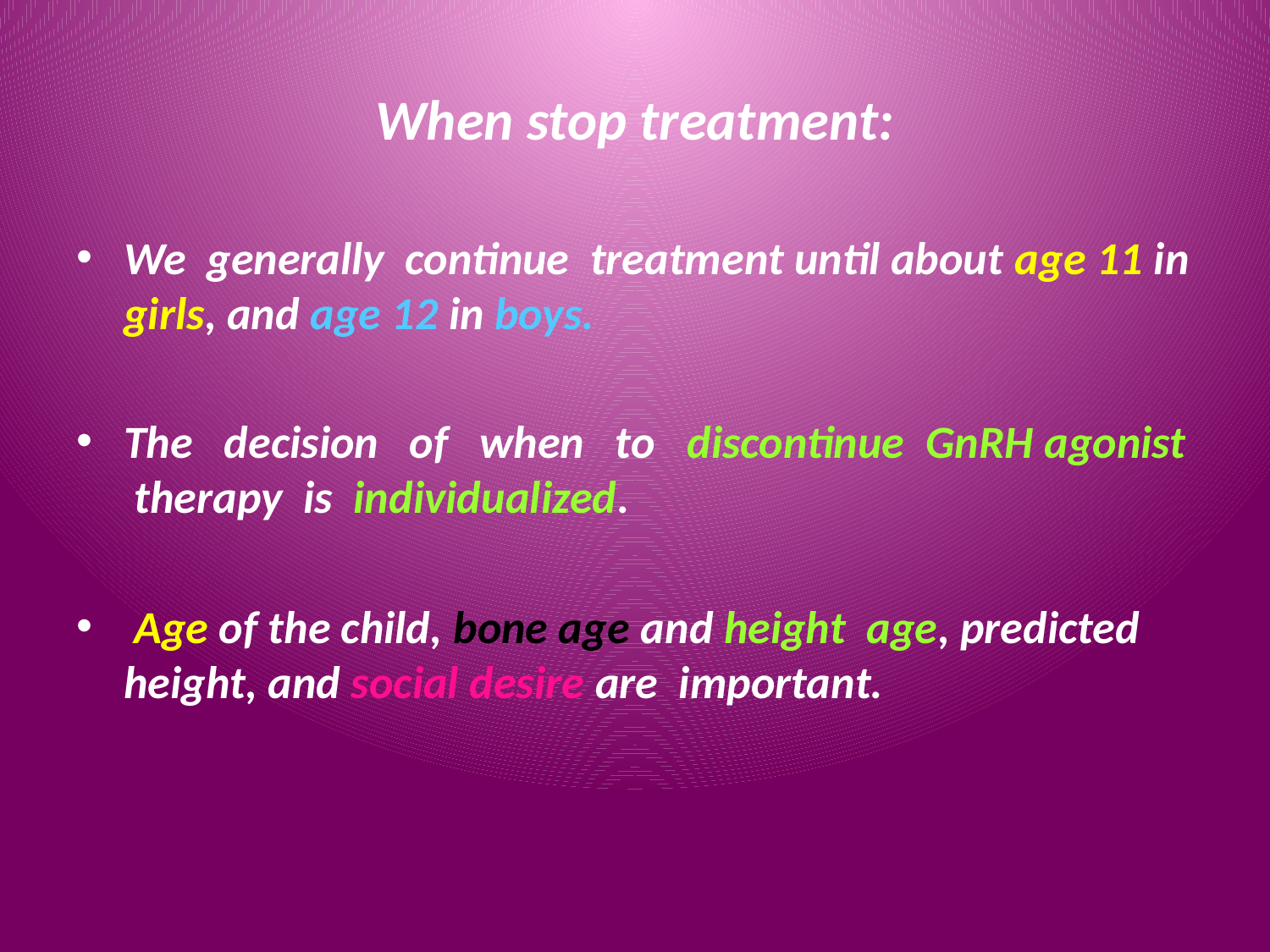

# When stop treatment:
We  generally  continue  treatment until about age 11 in girls, and age 12 in boys.

The   decision   of   when   to   discontinue  GnRH agonist  therapy  is  individualized.

 Age of the child, bone age and height  age, predicted height, and social desire are  important.